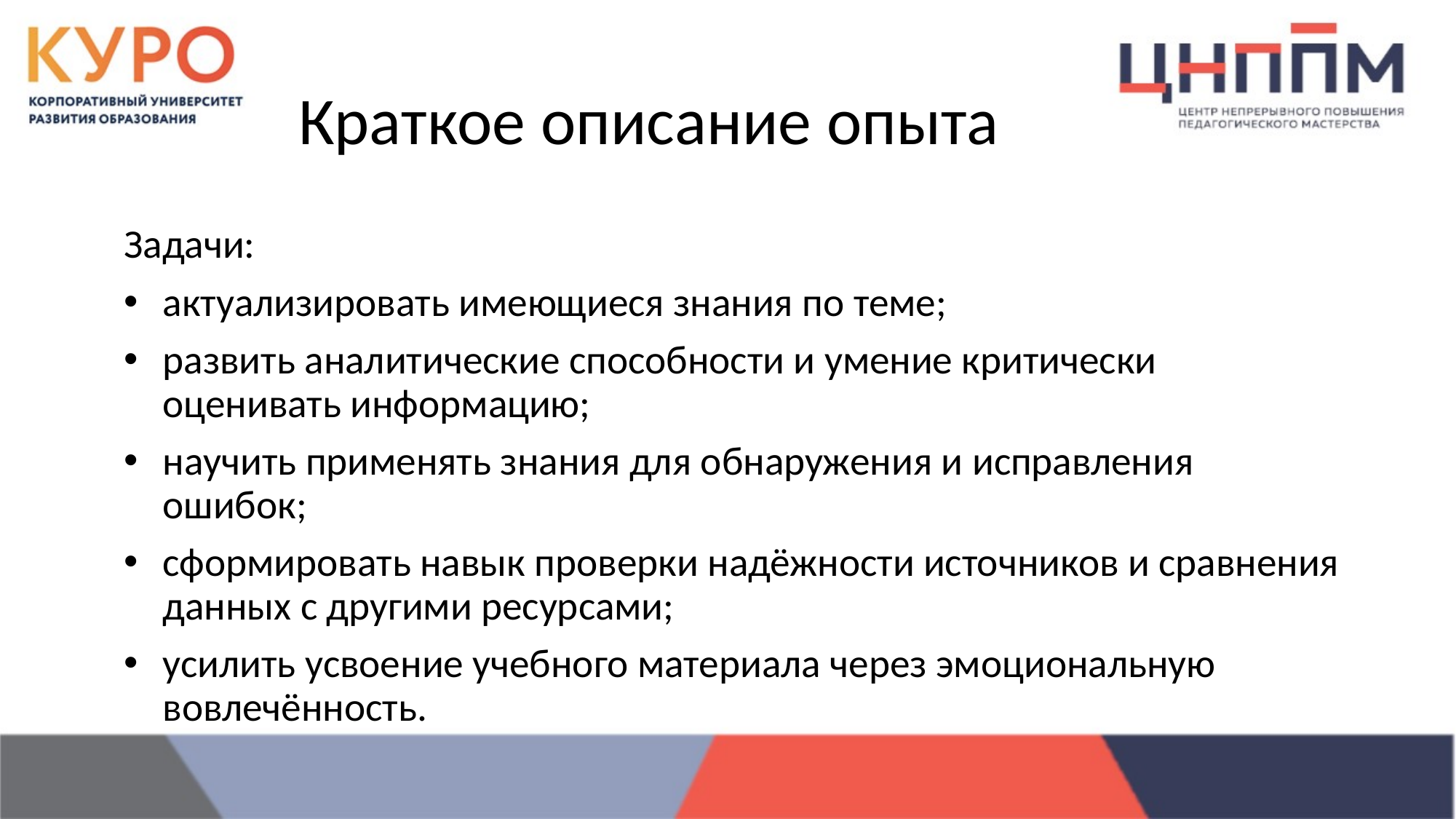

# Краткое описание опыта
Задачи:
актуализировать имеющиеся знания по теме;
развить аналитические способности и умение критически оценивать информацию;
научить применять знания для обнаружения и исправления ошибок;
сформировать навык проверки надёжности источников и сравнения данных с другими ресурсами;
усилить усвоение учебного материала через эмоциональную вовлечённость.